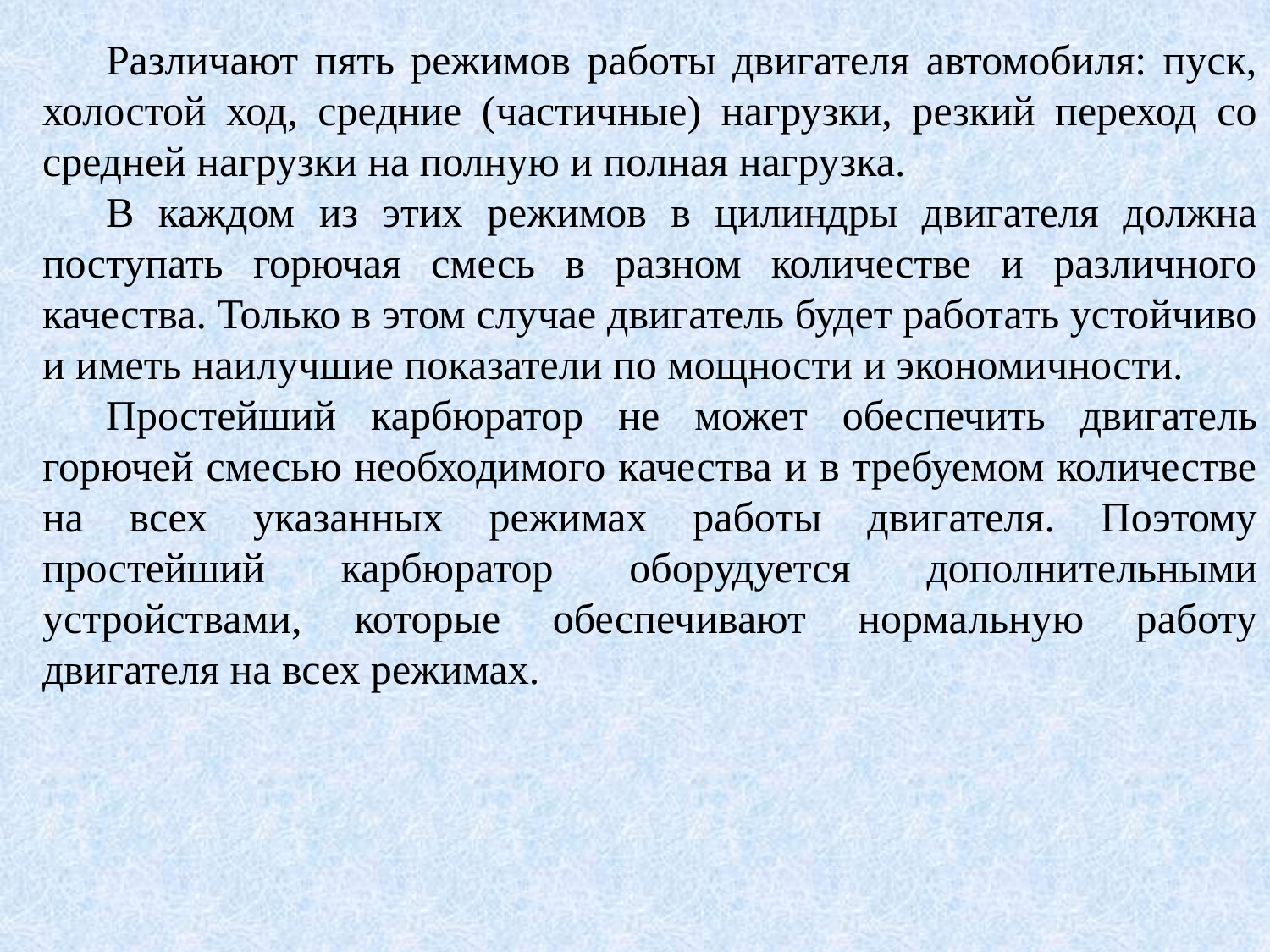

Различают пять режимов работы двигателя автомобиля: пуск, холостой ход, средние (частичные) нагрузки, резкий переход со средней нагрузки на полную и полная нагрузка.
В каждом из этих режимов в цилиндры двигателя должна поступать горючая смесь в разном количестве и различного качества. Только в этом случае двигатель будет работать устойчиво и иметь наилучшие показатели по мощности и экономичности.
Простейший карбюратор не может обеспечить двигатель горючей смесью необходимого качества и в требуемом количестве на всех указанных режимах работы двигателя. Поэтому простейший карбюратор оборудуется дополнительными устройствами, которые обеспечивают нормальную работу двигателя на всех режимах.